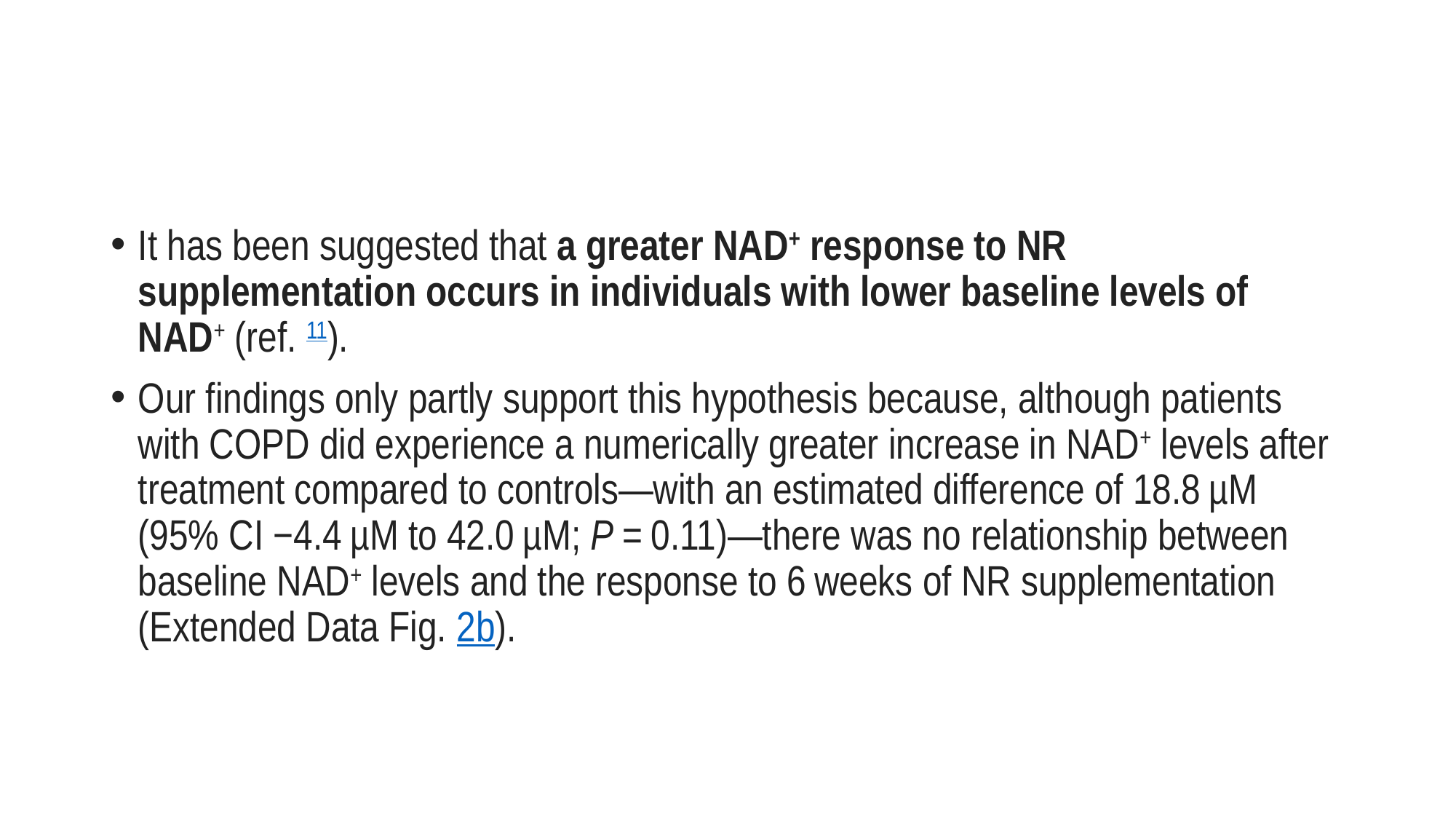

#
It has been suggested that a greater NAD+ response to NR supplementation occurs in individuals with lower baseline levels of NAD+ (ref. 11).
Our findings only partly support this hypothesis because, although patients with COPD did experience a numerically greater increase in NAD+ levels after treatment compared to controls—with an estimated difference of 18.8 µM (95% CI −4.4 µM to 42.0 µM; P = 0.11)—there was no relationship between baseline NAD+ levels and the response to 6 weeks of NR supplementation (Extended Data Fig. 2b).